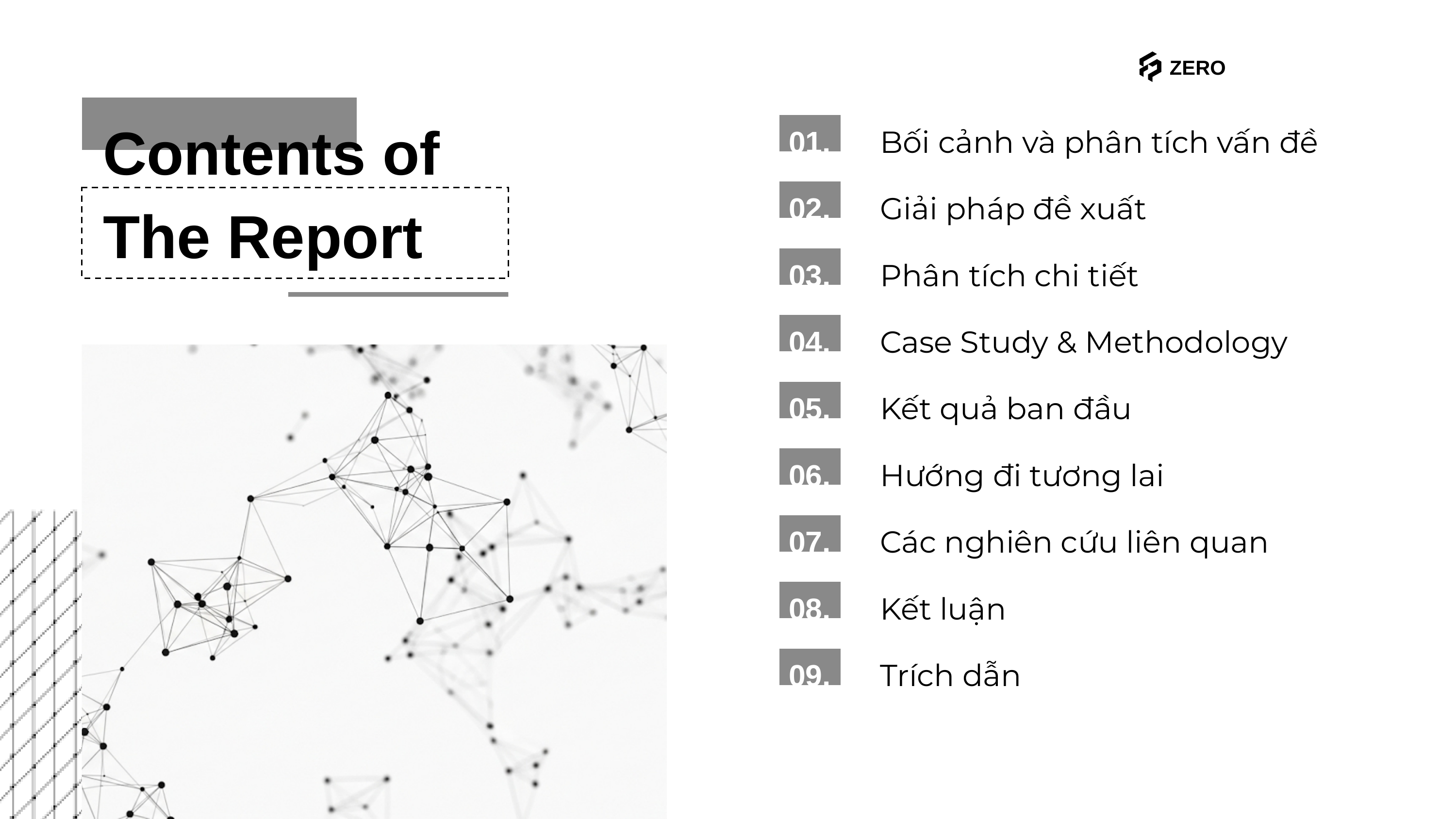

ZERO
01.
02.
03.
04.
05.
06.
07.
08.
09.
Bối cảnh và phân tích vấn đề
Giải pháp đề xuất
Phân tích chi tiết
Case Study & Methodology
Kết quả ban đầu
Hướng đi tương lai
Các nghiên cứu liên quan
Kết luận
Trích dẫn

Contents of The Report